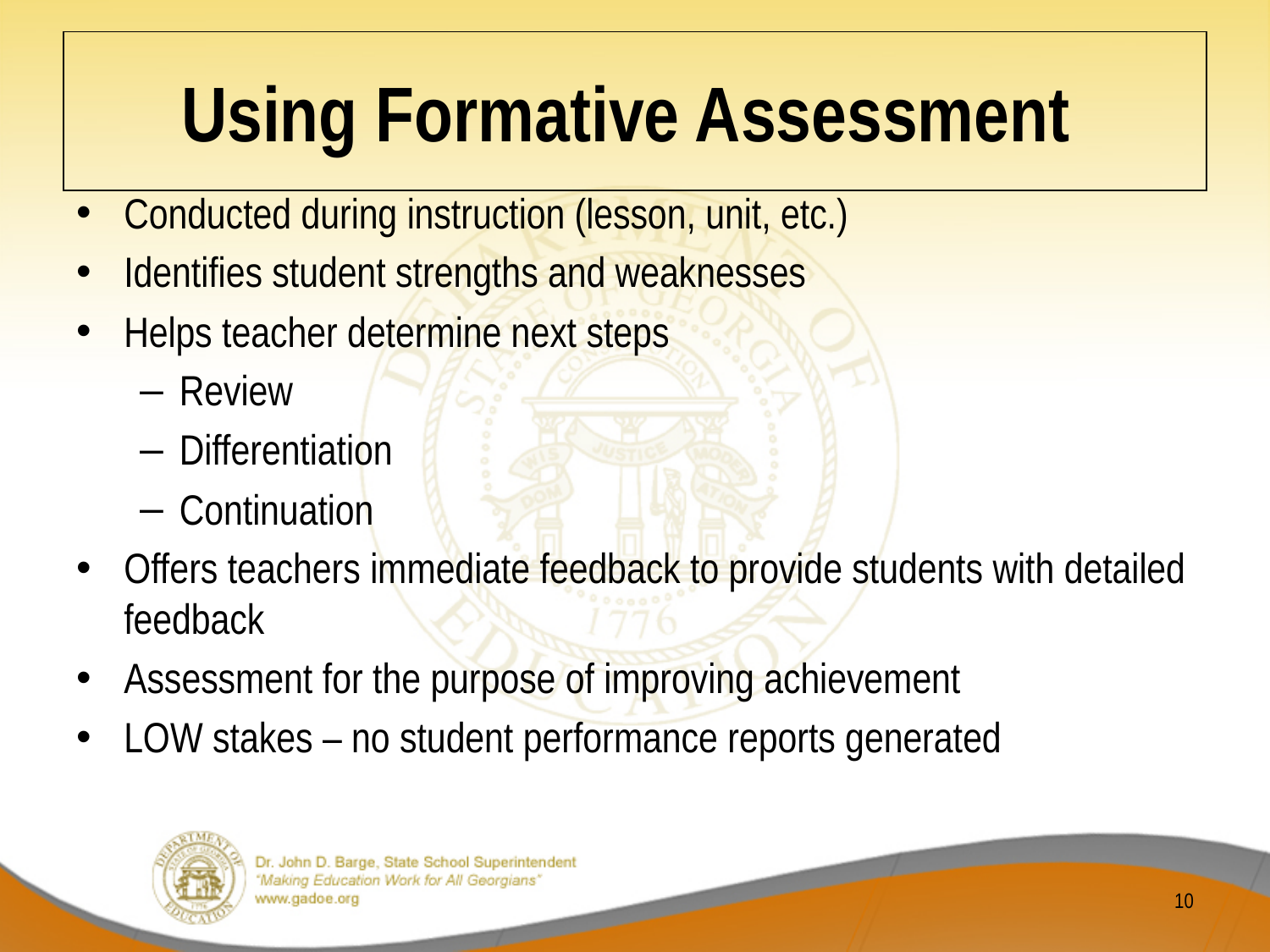

# Using Formative Assessment
Conducted during instruction (lesson, unit, etc.)
Identifies student strengths and weaknesses
Helps teacher determine next steps
Review
Differentiation
Continuation
Offers teachers immediate feedback to provide students with detailed feedback
Assessment for the purpose of improving achievement
LOW stakes – no student performance reports generated

10